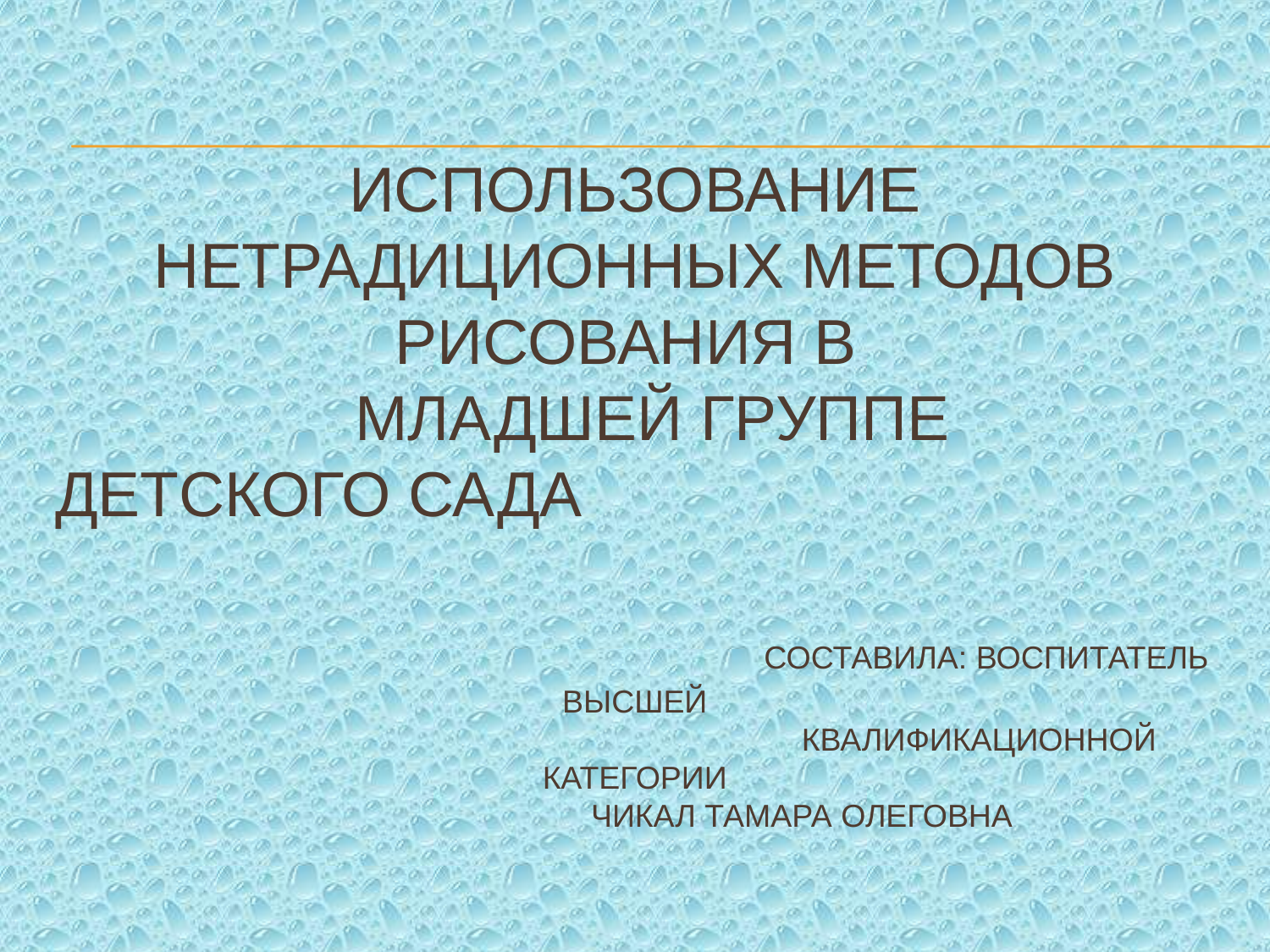

# Использование нетрадиционных методов рисования в младшей группе детского сада Составила: воспитатель высшей квалификационной  категории Чикал Тамара Олеговна